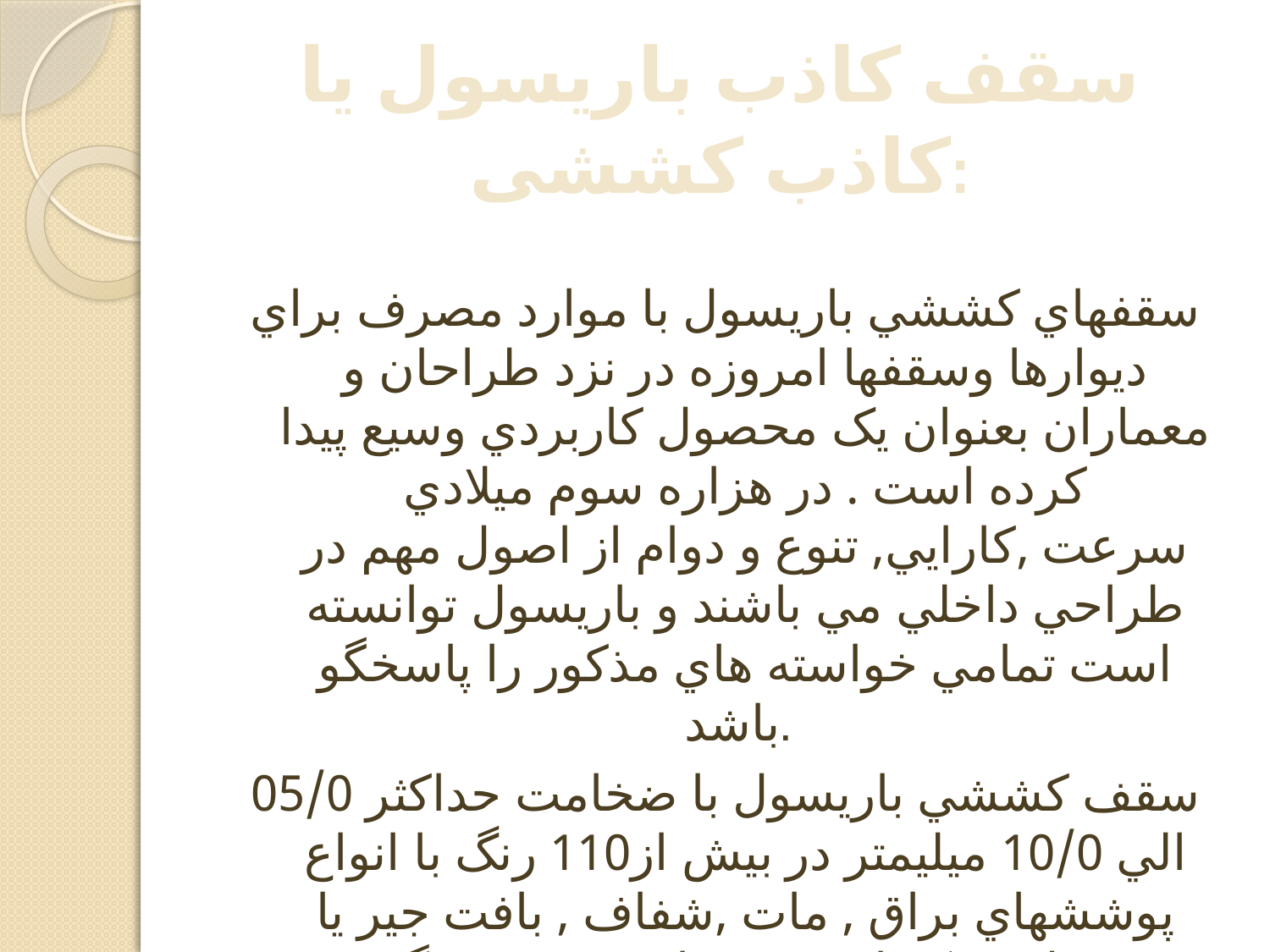

# سقف کاذب باریسول یا کاذب کششی:

سقفهاي کششي باريسول با موارد مصرف براي ديوارها وسقفها امروزه در نزد طراحان و معماران بعنوان يک محصول کاربردي وسيع پيدا کرده است . در هزاره سوم ميلادي سرعت ,کارايي, تنوع و دوام از اصول مهم در طراحي داخلي مي باشند و باريسول توانسته است تمامي خواسته هاي مذکور را پاسخگو باشد.
سقف کششي باريسول با ضخامت حداکثر 05/0 الي 10/0 ميليمتر در بيش از110 رنگ با انواع پوششهاي براق , مات ,شفاف , بافت جير يا مخمل در کوتاهترين زمان نصب مي گردند.